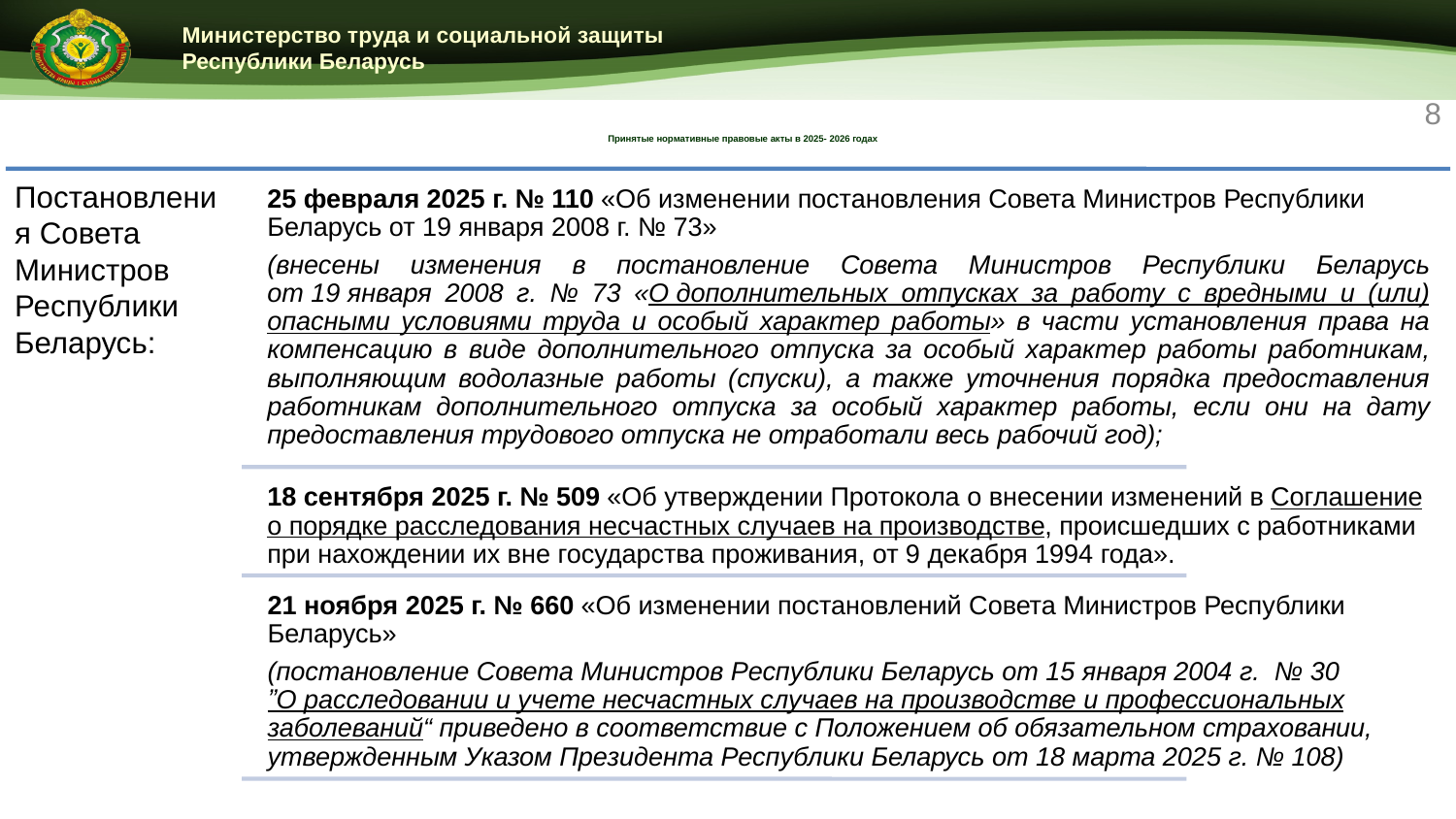

8
# Принятые нормативные правовые акты в 2025- 2026 годах
Постановления Совета Министров Республики Беларусь:

25 февраля 2025 г. № 110 «Об изменении постановления Совета Министров Республики Беларусь от 19 января 2008 г. № 73»
(внесены изменения в постановление Совета Министров Республики Беларусь от 19 января 2008 г. № 73 «О дополнительных отпусках за работу с вредными и (или) опасными условиями труда и особый характер работы» в части установления права на компенсацию в виде дополнительного отпуска за особый характер работы работникам, выполняющим водолазные работы (спуски), а также уточнения порядка предоставления работникам дополнительного отпуска за особый характер работы, если они на дату предоставления трудового отпуска не отработали весь рабочий год);
18 сентября 2025 г. № 509 «Об утверждении Протокола о внесении изменений в Соглашение о порядке расследования несчастных случаев на производстве, происшедших с работниками при нахождении их вне государства проживания, от 9 декабря 1994 года».
21 ноября 2025 г. № 660 «Об изменении постановлений Совета Министров Республики Беларусь»
(постановление Совета Министров Республики Беларусь от 15 января 2004 г.  № 30            ˮО расследовании и учете несчастных случаев на производстве и профессиональных заболеваний“ приведено в соответствие с Положением об обязательном страховании, утвержденным Указом Президента Республики Беларусь от 18 марта 2025 г. № 108)